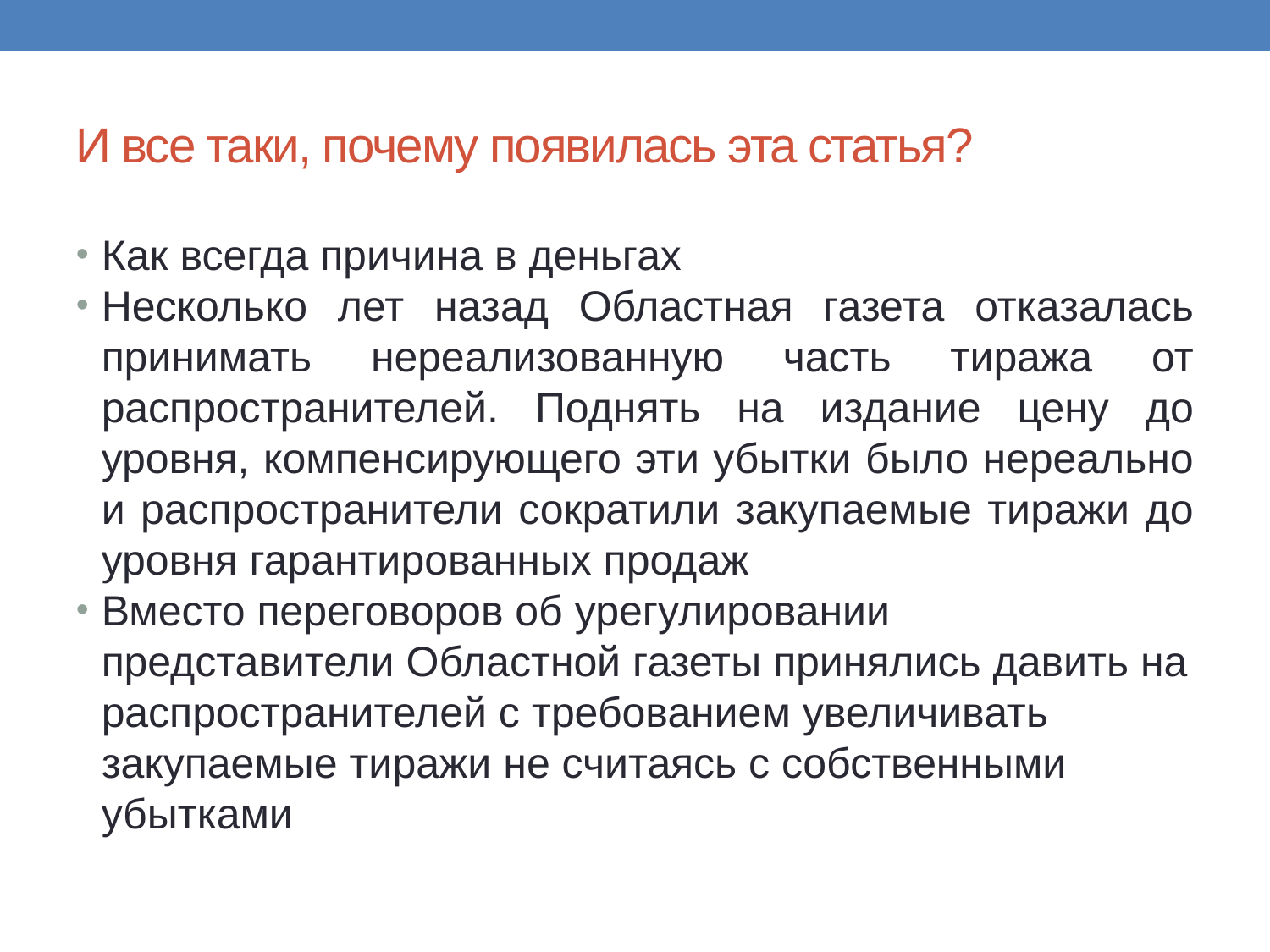

И все таки, почему появилась эта статья?
Как всегда причина в деньгах
Несколько лет назад Областная газета отказалась принимать нереализованную часть тиража от распространителей. Поднять на издание цену до уровня, компенсирующего эти убытки было нереально и распространители сократили закупаемые тиражи до уровня гарантированных продаж
Вместо переговоров об урегулировании представители Областной газеты принялись давить на распространителей с требованием увеличивать закупаемые тиражи не считаясь с собственными убытками